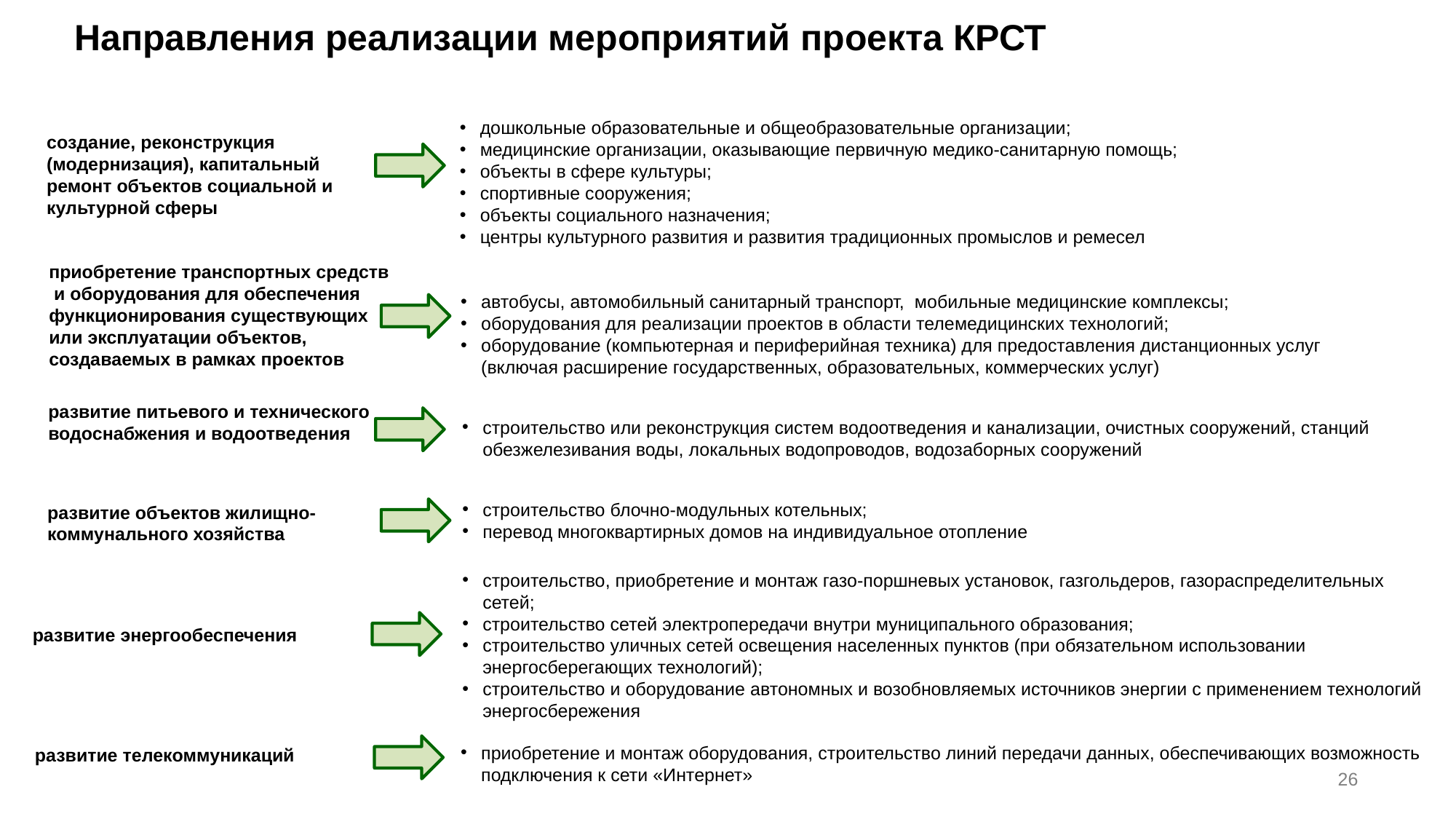

# Направления реализации мероприятий проекта КРСТ
дошкольные образовательные и общеобразовательные организации;
медицинские организации, оказывающие первичную медико-санитарную помощь;
объекты в сфере культуры;
спортивные сооружения;
объекты социального назначения;
центры культурного развития и развития традиционных промыслов и ремесел
создание, реконструкция (модернизация), капитальный ремонт объектов социальной и культурной сферы

приобретение транспортных средств  и оборудования для обеспечения функционирования существующих или эксплуатации объектов, создаваемых в рамках проектов
автобусы, автомобильный санитарный транспорт,  мобильные медицинские комплексы;
оборудования для реализации проектов в области телемедицинских технологий;
оборудование (компьютерная и периферийная техника) для предоставления дистанционных услуг (включая расширение государственных, образовательных, коммерческих услуг)

развитие питьевого и технического водоснабжения и водоотведения

строительство или реконструкция систем водоотведения и канализации, очистных сооружений, станций обезжелезивания воды, локальных водопроводов, водозаборных сооружений
строительство блочно-модульных котельных;
перевод многоквартирных домов на индивидуальное отопление
развитие объектов жилищно-коммунального хозяйства

строительство, приобретение и монтаж газо-поршневых установок, газгольдеров, газораспределительных сетей;
строительство сетей электропередачи внутри муниципального образования;
строительство уличных сетей освещения населенных пунктов (при обязательном использовании энергосберегающих технологий);
строительство и оборудование автономных и возобновляемых источников энергии с применением технологий энергосбережения

развитие энергообеспечения

приобретение и монтаж оборудования, строительство линий передачи данных, обеспечивающих возможность подключения к сети «Интернет»
развитие телекоммуникаций
26